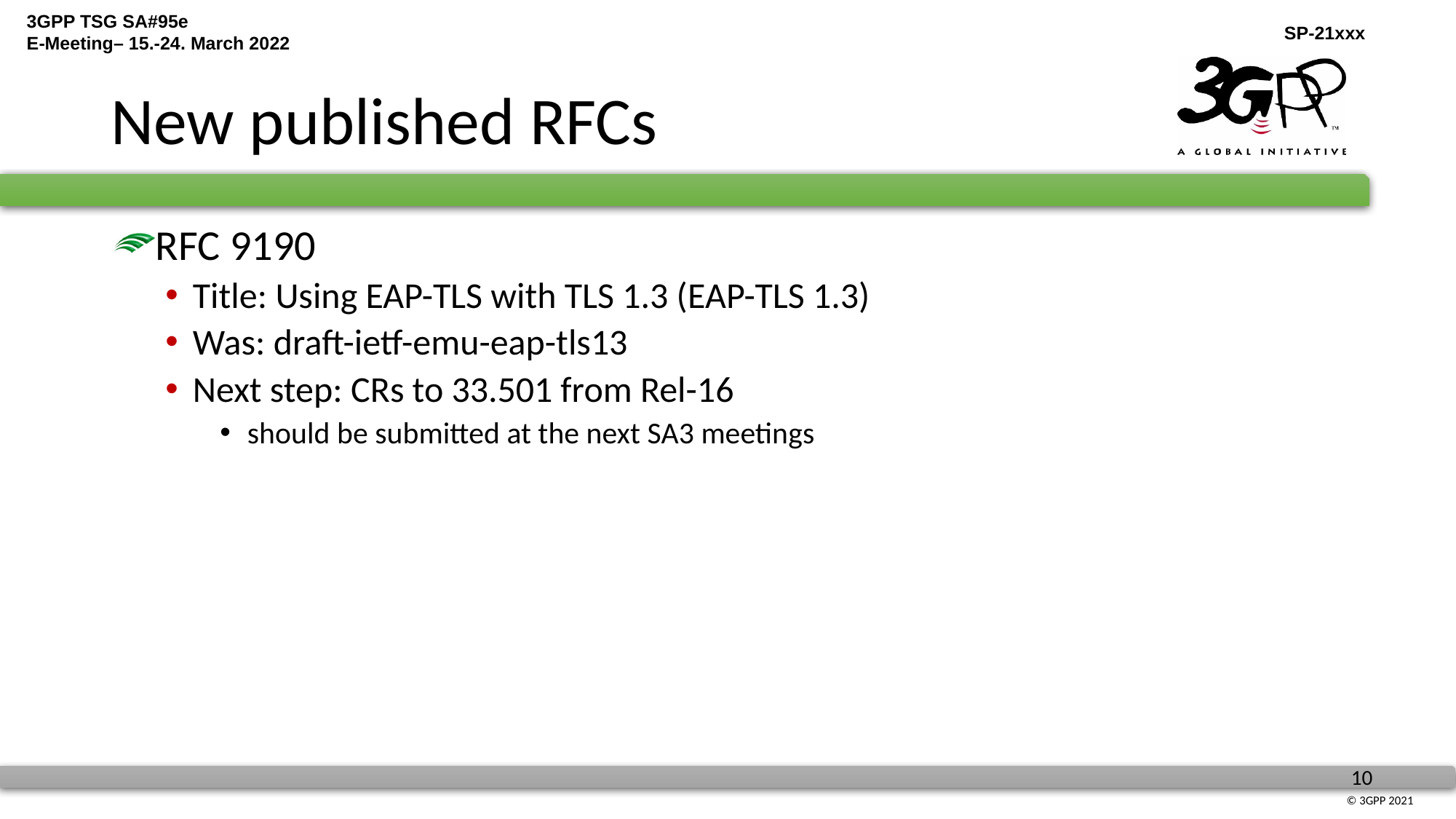

# New published RFCs
RFC 9190
Title: Using EAP-TLS with TLS 1.3 (EAP-TLS 1.3)
Was: draft-ietf-emu-eap-tls13
Next step: CRs to 33.501 from Rel-16
should be submitted at the next SA3 meetings